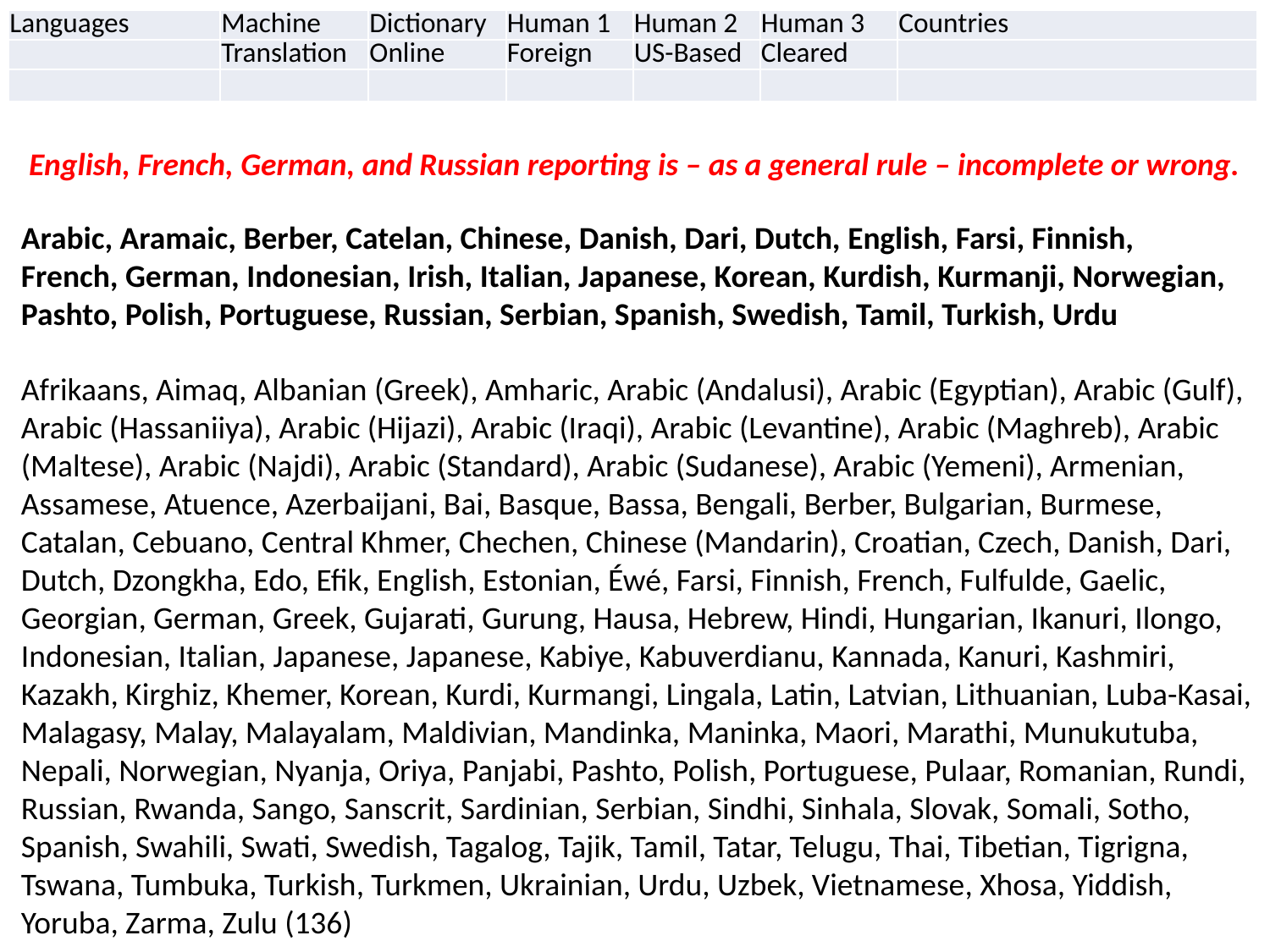

| Languages | Machine | Dictionary | Human 1 | Human 2 | Human 3 | Countries |
| --- | --- | --- | --- | --- | --- | --- |
|  | Translation | Online | Foreign | US-Based | Cleared |  |
|  |  |  |  |  |  |  |
English, French, German, and Russian reporting is – as a general rule – incomplete or wrong.
Arabic, Aramaic, Berber, Catelan, Chinese, Danish, Dari, Dutch, English, Farsi, Finnish, French, German, Indonesian, Irish, Italian, Japanese, Korean, Kurdish, Kurmanji, Norwegian, Pashto, Polish, Portuguese, Russian, Serbian, Spanish, Swedish, Tamil, Turkish, Urdu
Afrikaans, Aimaq, Albanian (Greek), Amharic, Arabic (Andalusi), Arabic (Egyptian), Arabic (Gulf), Arabic (Hassaniiya), Arabic (Hijazi), Arabic (Iraqi), Arabic (Levantine), Arabic (Maghreb), Arabic (Maltese), Arabic (Najdi), Arabic (Standard), Arabic (Sudanese), Arabic (Yemeni), Armenian, Assamese, Atuence, Azerbaijani, Bai, Basque, Bassa, Bengali, Berber, Bulgarian, Burmese, Catalan, Cebuano, Central Khmer, Chechen, Chinese (Mandarin), Croatian, Czech, Danish, Dari, Dutch, Dzongkha, Edo, Efik, English, Estonian, Éwé, Farsi, Finnish, French, Fulfulde, Gaelic, Georgian, German, Greek, Gujarati, Gurung, Hausa, Hebrew, Hindi, Hungarian, Ikanuri, Ilongo, Indonesian, Italian, Japanese, Japanese, Kabiye, Kabuverdianu, Kannada, Kanuri, Kashmiri, Kazakh, Kirghiz, Khemer, Korean, Kurdi, Kurmangi, Lingala, Latin, Latvian, Lithuanian, Luba-Kasai, Malagasy, Malay, Malayalam, Maldivian, Mandinka, Maninka, Maori, Marathi, Munukutuba, Nepali, Norwegian, Nyanja, Oriya, Panjabi, Pashto, Polish, Portuguese, Pulaar, Romanian, Rundi, Russian, Rwanda, Sango, Sanscrit, Sardinian, Serbian, Sindhi, Sinhala, Slovak, Somali, Sotho, Spanish, Swahili, Swati, Swedish, Tagalog, Tajik, Tamil, Tatar, Telugu, Thai, Tibetian, Tigrigna, Tswana, Tumbuka, Turkish, Turkmen, Ukrainian, Urdu, Uzbek, Vietnamese, Xhosa, Yiddish, Yoruba, Zarma, Zulu (136)